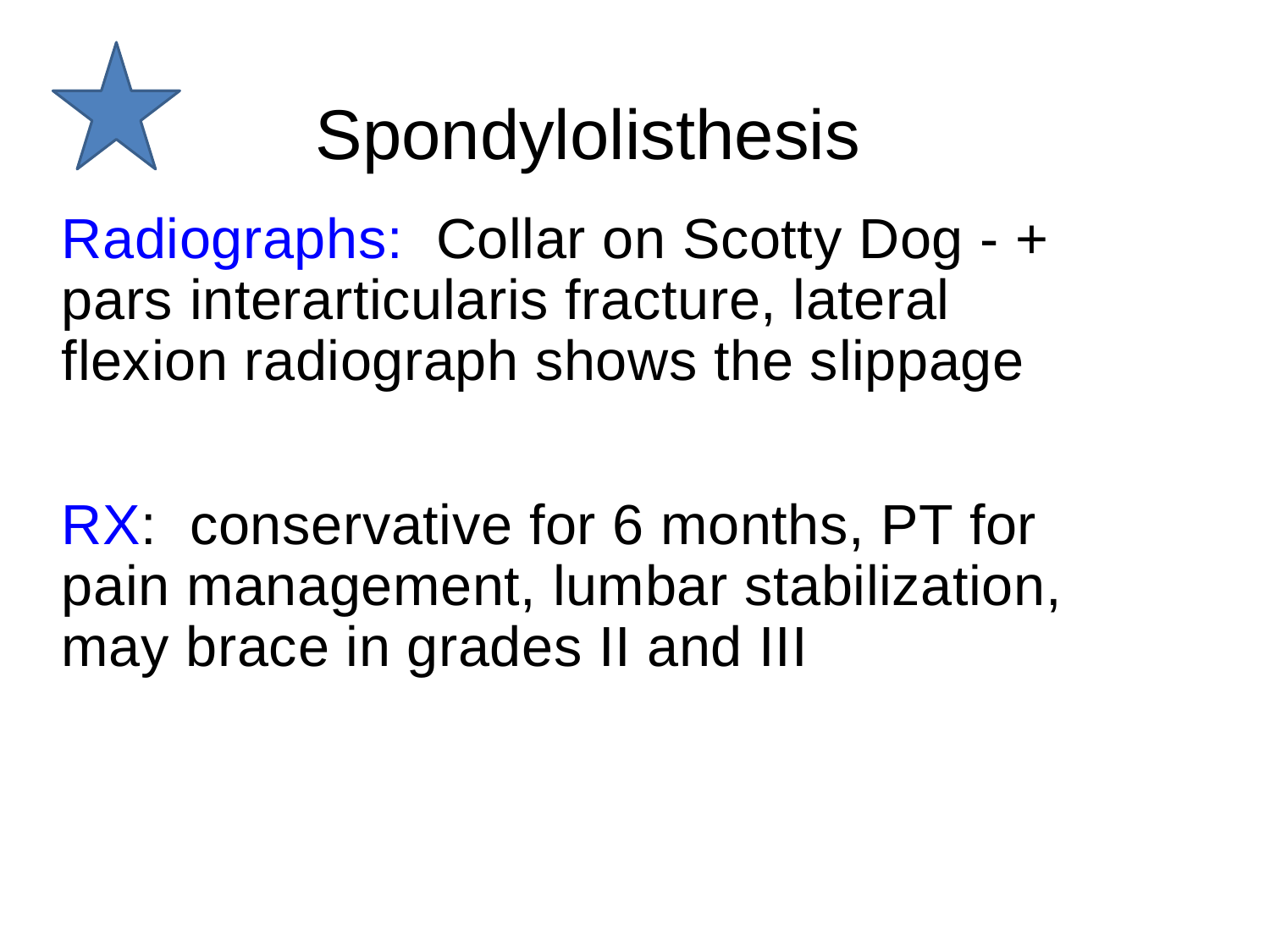

# Spondylolisthesis

Radiographs:  Collar on Scotty Dog - + pars interarticularis fracture, lateral flexion radiograph shows the slippage

RX:  conservative for 6 months, PT for pain management, lumbar stabilization, may brace in grades II and III